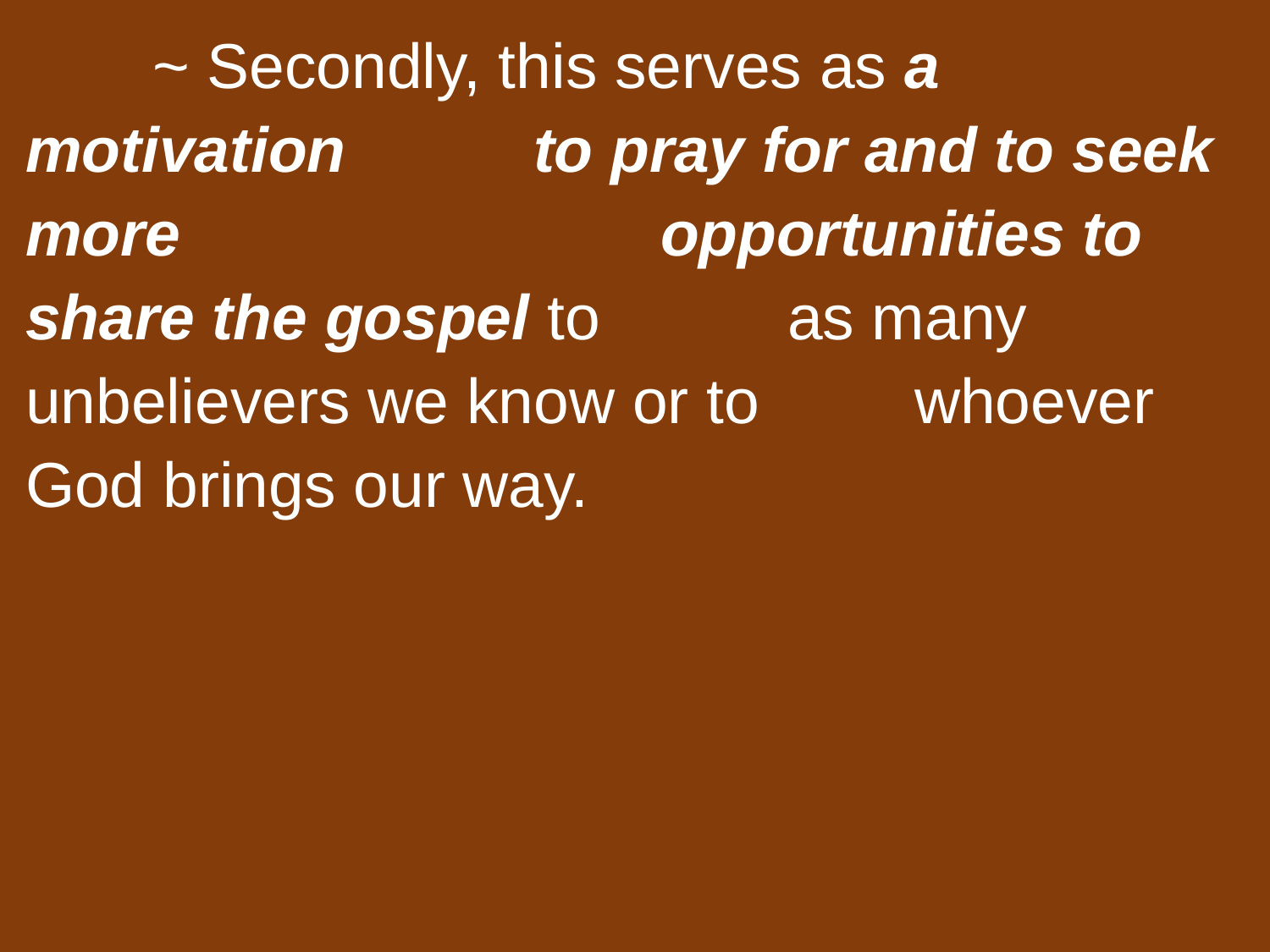

~ Secondly, this serves as a motivation 		to pray for and to seek more 				opportunities to share the gospel to 		as many unbelievers we know or to 		whoever God brings our way.